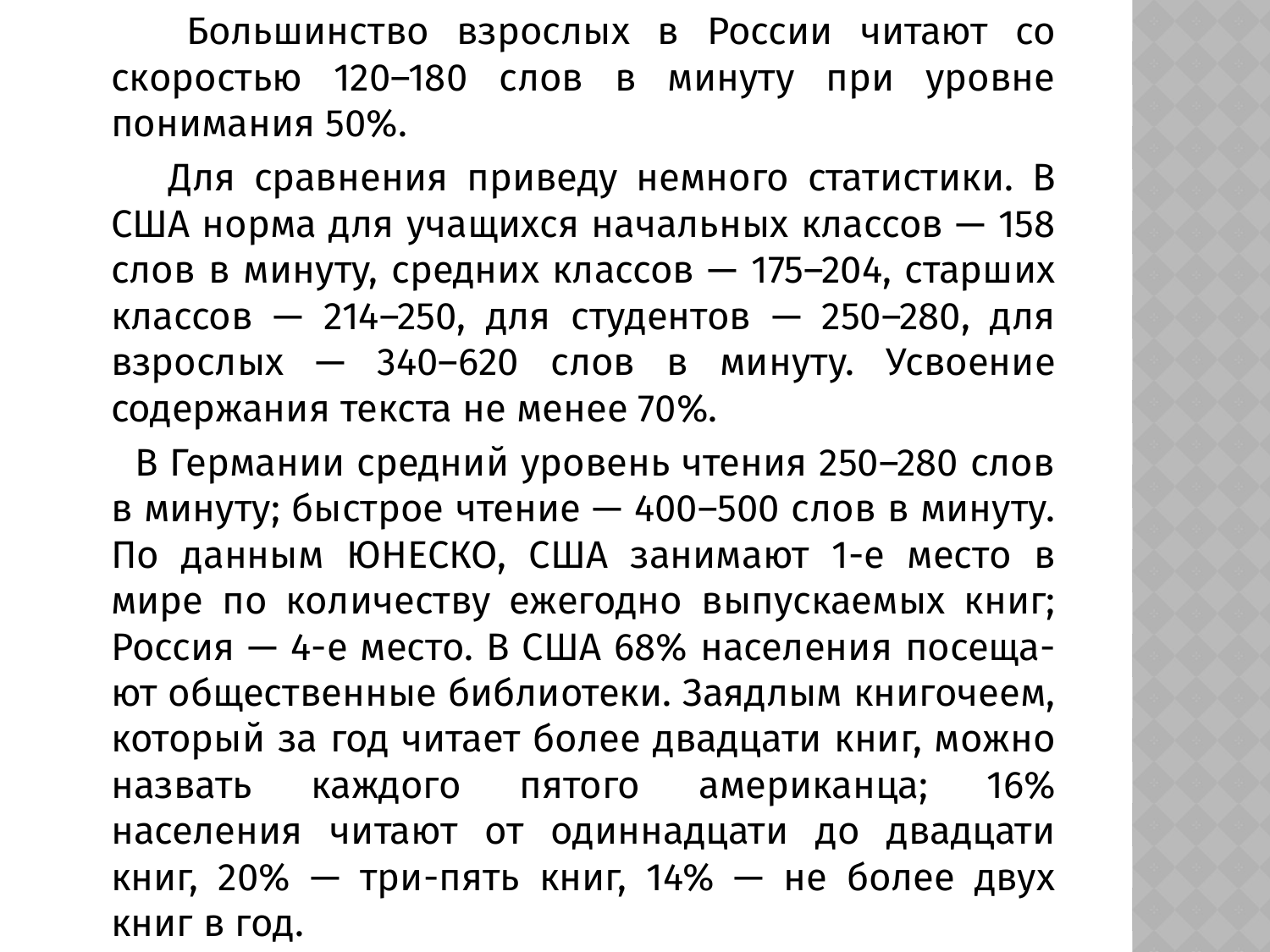

Большинство взрослых в России читают со скоростью 120–180 слов в минуту при уровне понимания 50%.
     Для сравнения приведу немного статистики. В США норма для учащихся начальных классов — 158 слов в минуту, средних классов — 175–204, старших классов — 214–250, для студентов — 250–280, для взрослых — 340–620 слов в минуту. Усвоение содержания текста не менее 70%.
     В Германии средний уровень чтения 250–280 слов в минуту; быстрое чтение — 400–500 слов в минуту. По данным ЮНЕСКО, США занимают 1-е место в мире по количеству ежегодно выпускаемых книг; Россия — 4-е место. В США 68% населения посеща-ют общественные библиотеки. Заядлым книгочеем, который за год читает более двадцати книг, можно назвать каждого пятого американца; 16% населения читают от одиннадцати до двадцати книг, 20% — три-пять книг, 14% — не более двух книг в год.

#